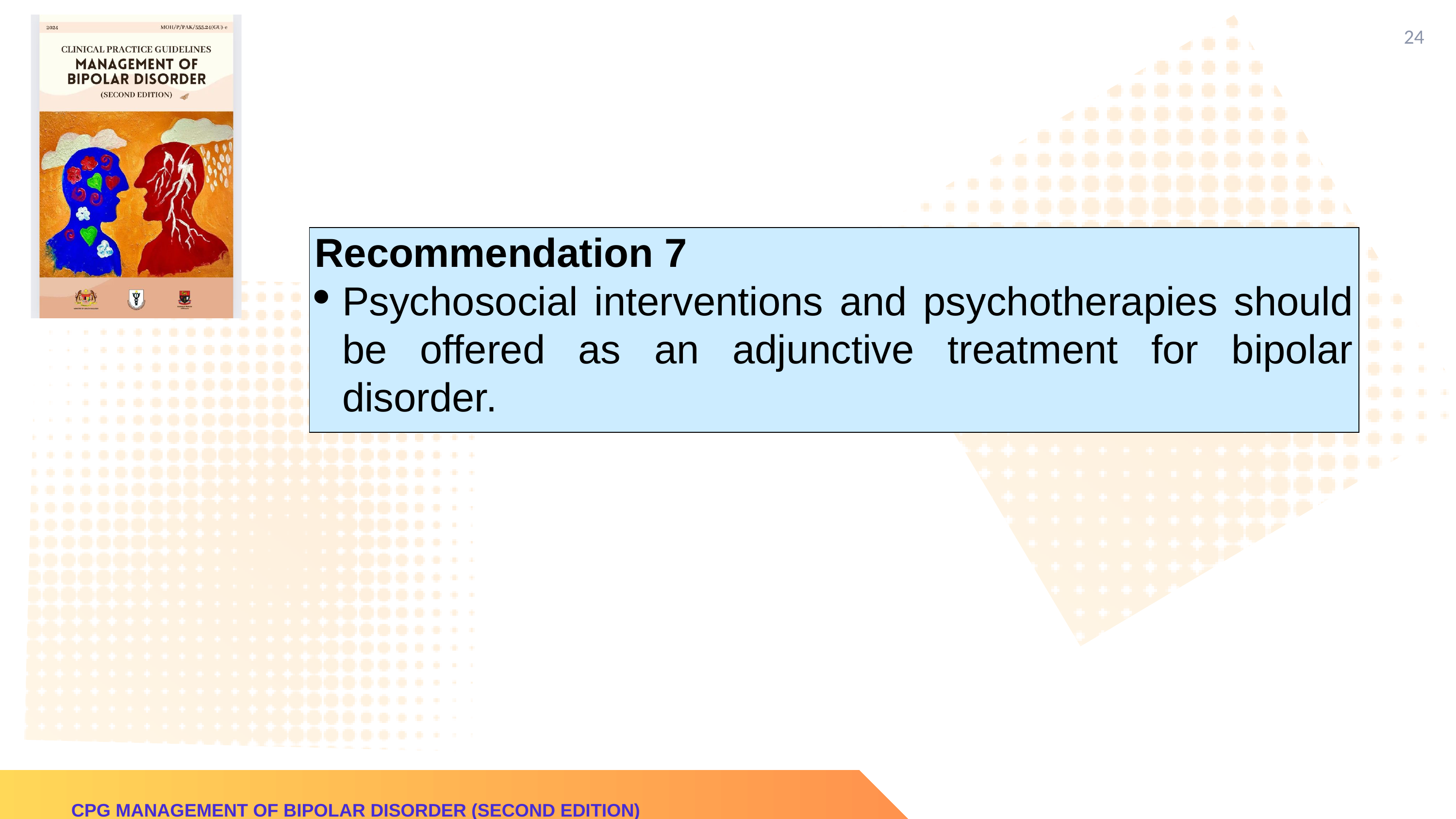

24

| Recommendation 7 Psychosocial interventions and psychotherapies should be offered as an adjunctive treatment for bipolar disorder. |
| --- |

CPG MANAGEMENT OF BIPOLAR DISORDER (SECOND EDITION)